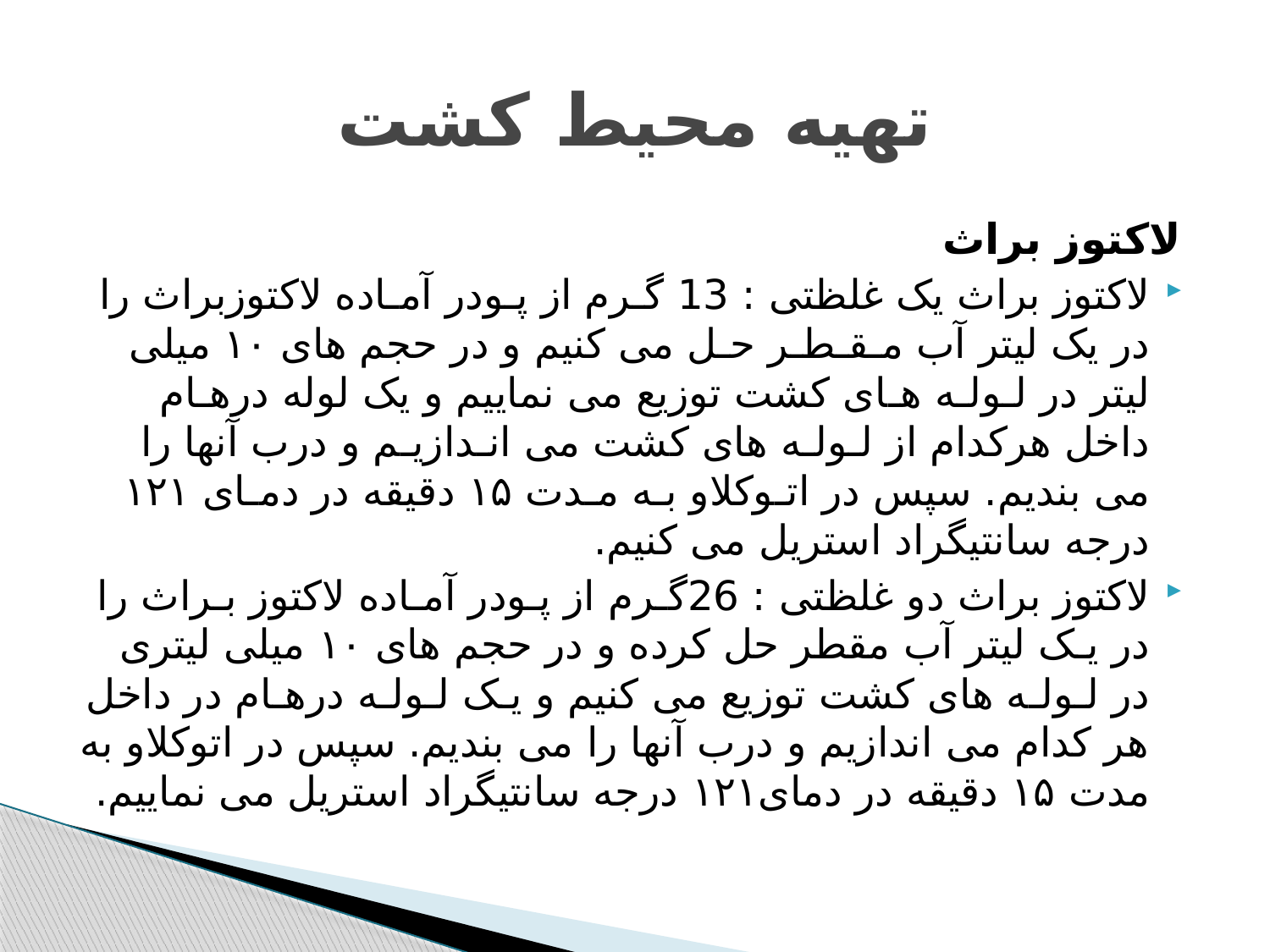

# تهیه محیط کشت
لاکتوز براث
لاکتوز براث یک غلظتی : 13 گـرم از پـودر آمـاده لاکتوزبراث را در یک لیتر آب مـقـطـر حـل می کنیم و در حجم های ۱۰ میلی لیتر در لـولـه هـای کشت توزیع می نماییم و یک لوله درهـام داخل هرکدام از لـولـه های کشت می انـدازیـم و درب آنها را می بندیم. سپس در اتـوکلاو بـه مـدت ۱۵ دقیقه در دمـای ۱۲۱ درجه سانتیگراد استریل می کنیم.
لاکتوز براث دو غلظتی : 26گـرم از پـودر آمـاده لاکتوز بـراث را در یـک لیتر آب مقطر حل کرده و در حجم های ۱۰ میلی لیتری در لـولـه های کشت توزیع می کنیم و یـک لـولـه درهـام در داخل هر کدام می اندازیم و درب آنها را می بندیم. سپس در اتوکلاو به مدت ۱۵ دقیقه در دمای۱۲۱ درجه سانتیگراد استریل می نماییم.